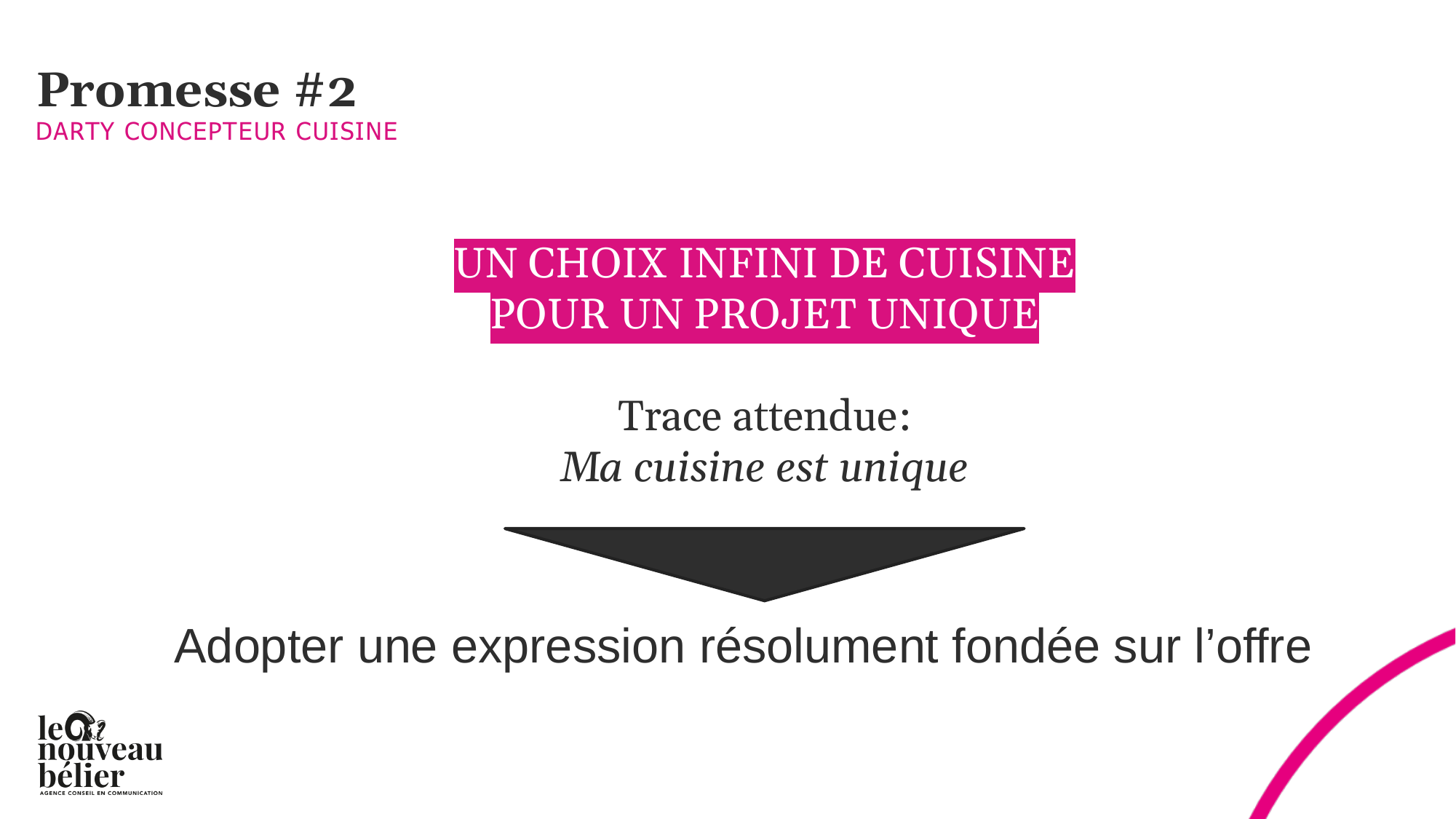

# Promesse #2
Darty Concepteur cuisine
UN CHOIX INFINI DE CUISINE
POUR UN PROJET UNIQUE

Trace attendue:
Ma cuisine est unique

Adopter une expression résolument fondée sur l’offre